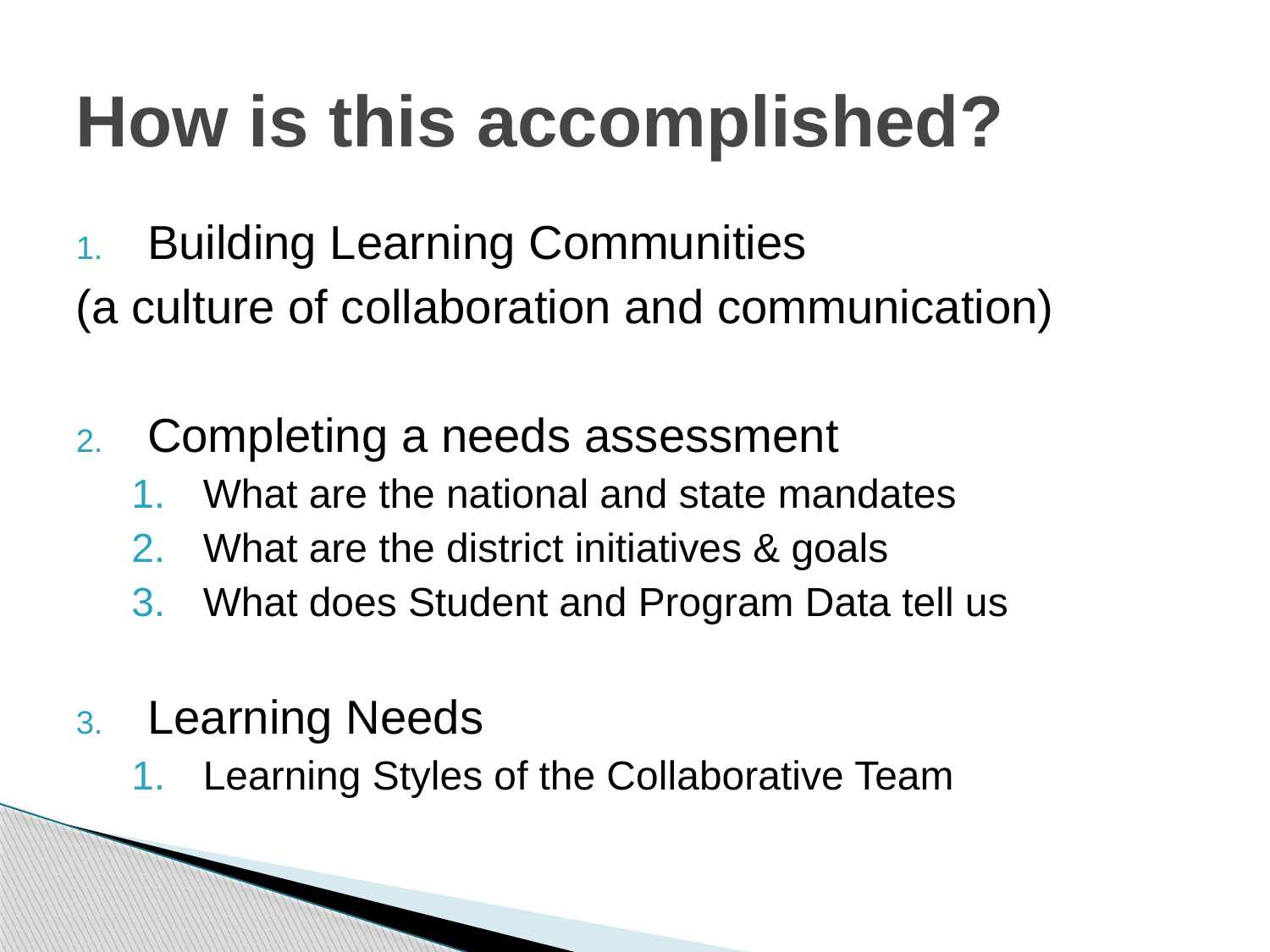

# How is this accomplished?
Building Learning Communities
(a culture of collaboration and communication)

Completing a needs assessment
What are the national and state mandates
What are the district initiatives & goals
What does Student and Program Data tell us

Learning Needs
Learning Styles of the Collaborative Team